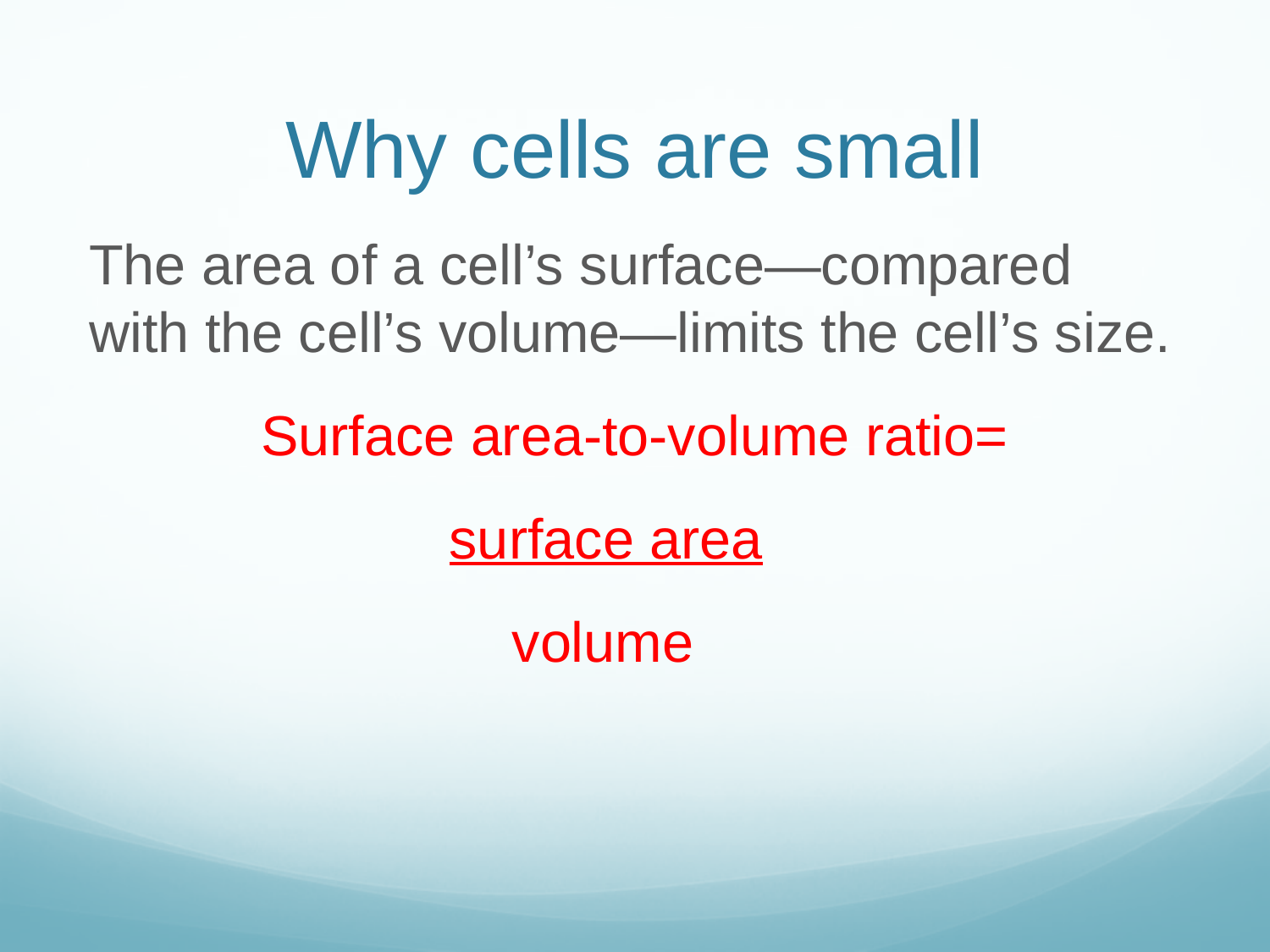

# Why cells are small
The area of a cell’s surface—compared with the cell’s volume—limits the cell’s size.
Surface area-to-volume ratio=
                       surface area
                           volume